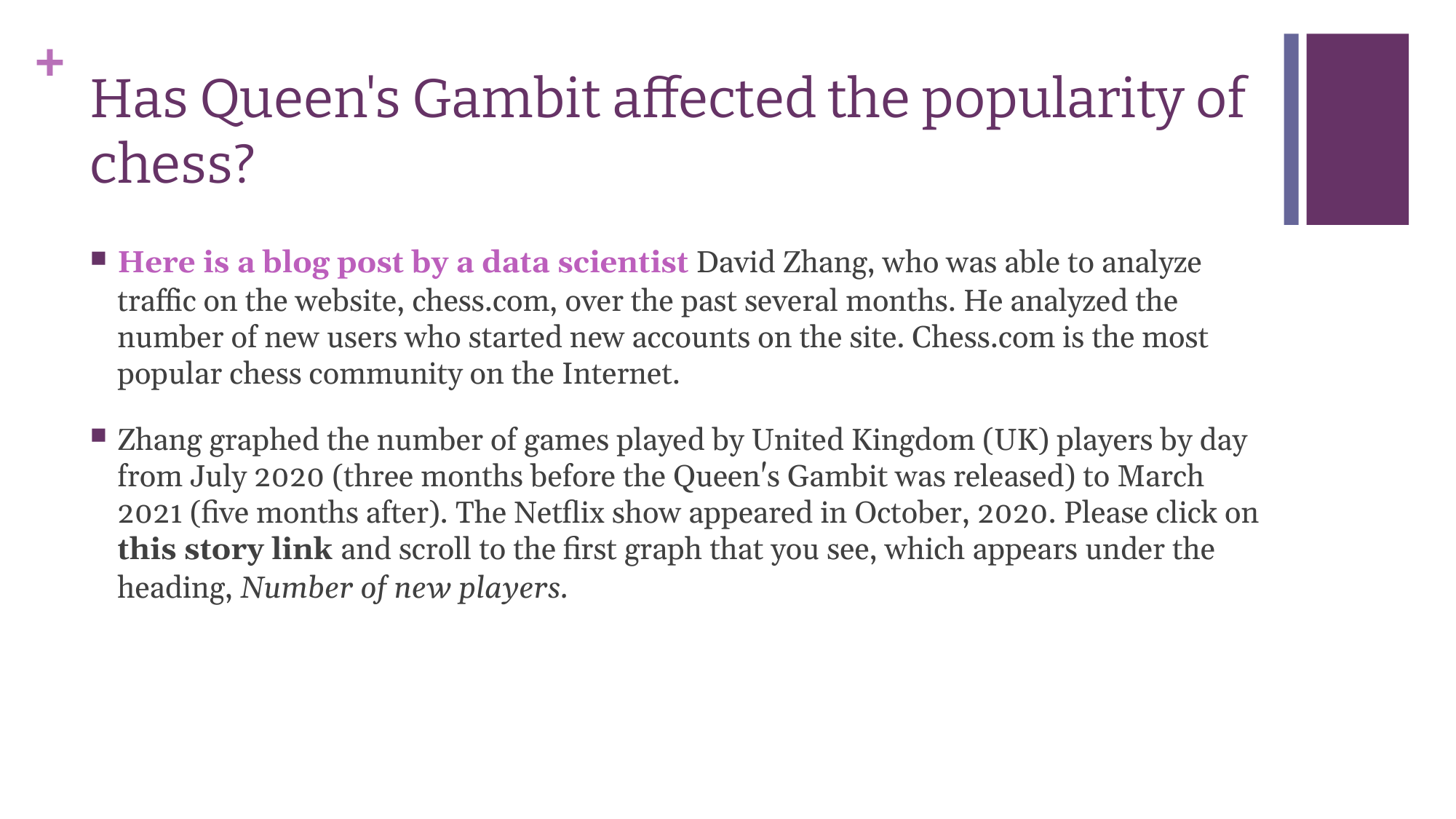

# Has Queen's Gambit affected the popularity of chess?
Here is a blog post by a data scientist David Zhang, who was able to analyze traffic on the website, chess.com, over the past several months. He analyzed the number of new users who started new accounts on the site. Chess.com is the most popular chess community on the Internet.
Zhang graphed the number of games played by United Kingdom (UK) players by day from July 2020 (three months before the Queen's Gambit was released) to March 2021 (five months after). The Netflix show appeared in October, 2020. Please click on this story link and scroll to the first graph that you see, which appears under the heading, Number of new players.